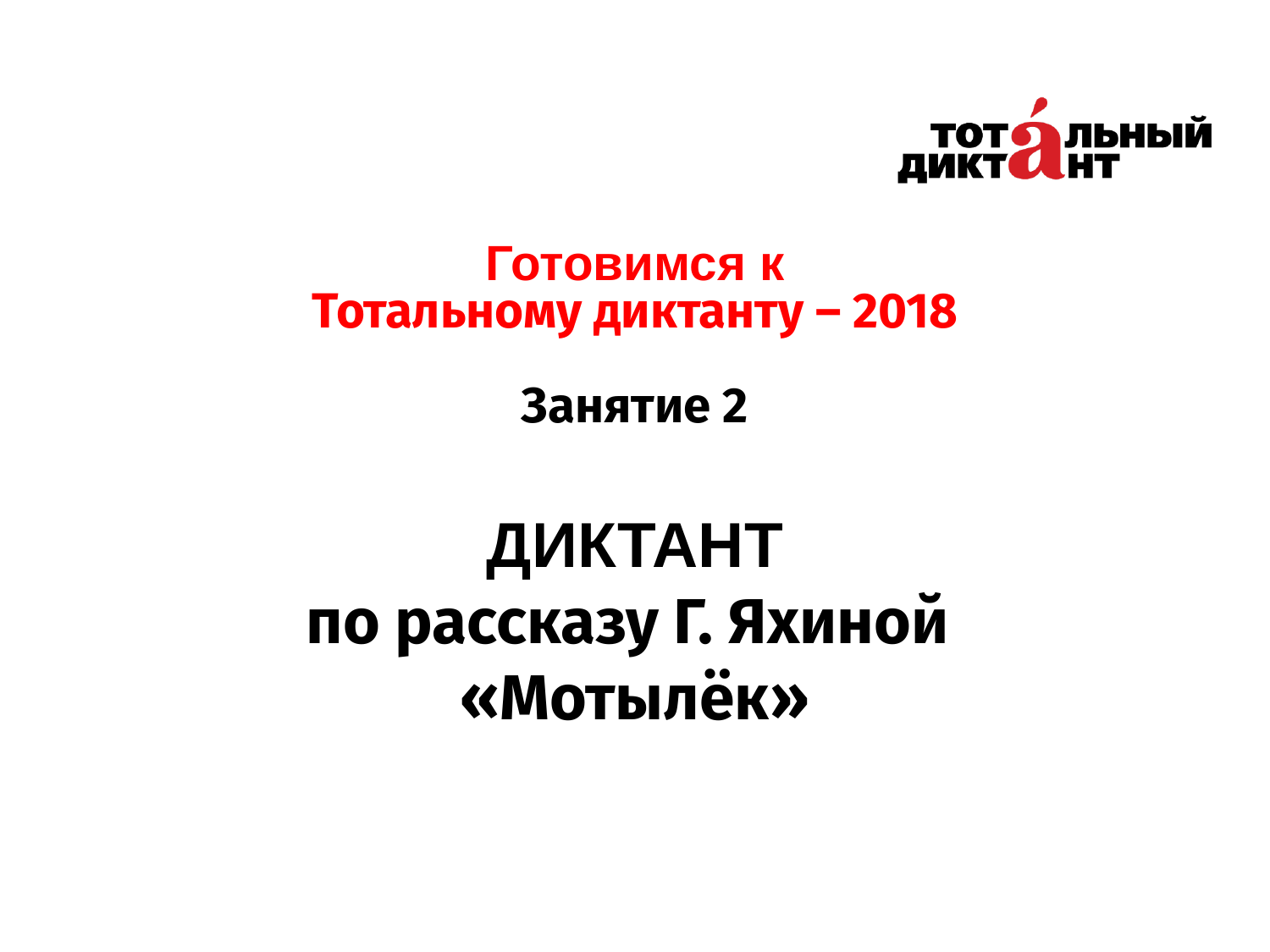

ДИКТАНТ
по рассказу Г. Яхиной
«Мотылёк»
Готовимся к
Тотальному диктанту – 2018

Занятие 2